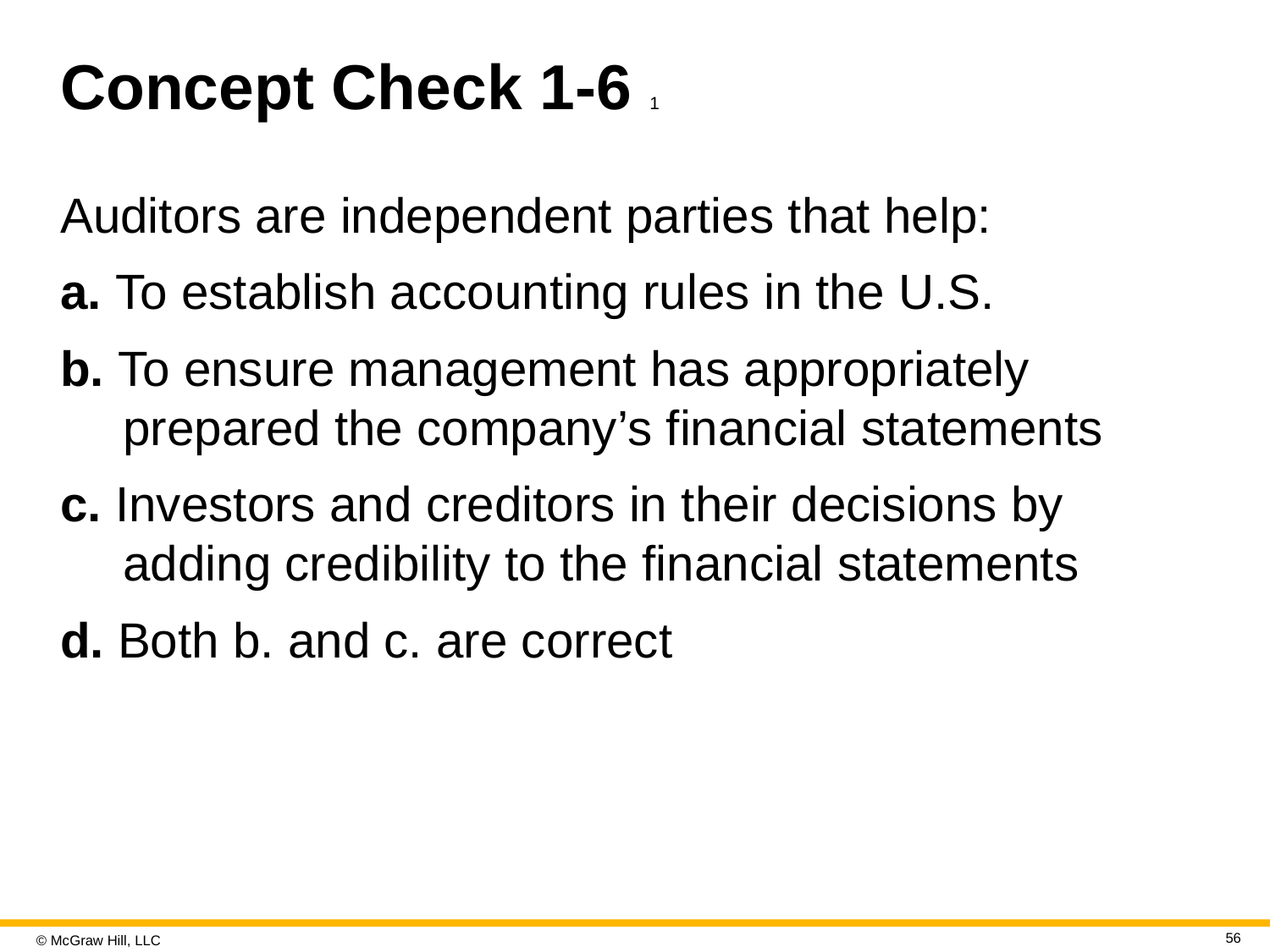

# Concept Check 1-6 1
Auditors are independent parties that help:
a. To establish accounting rules in the U.S.
b. To ensure management has appropriately prepared the company’s financial statements
c. Investors and creditors in their decisions by adding credibility to the financial statements
d. Both b. and c. are correct
56